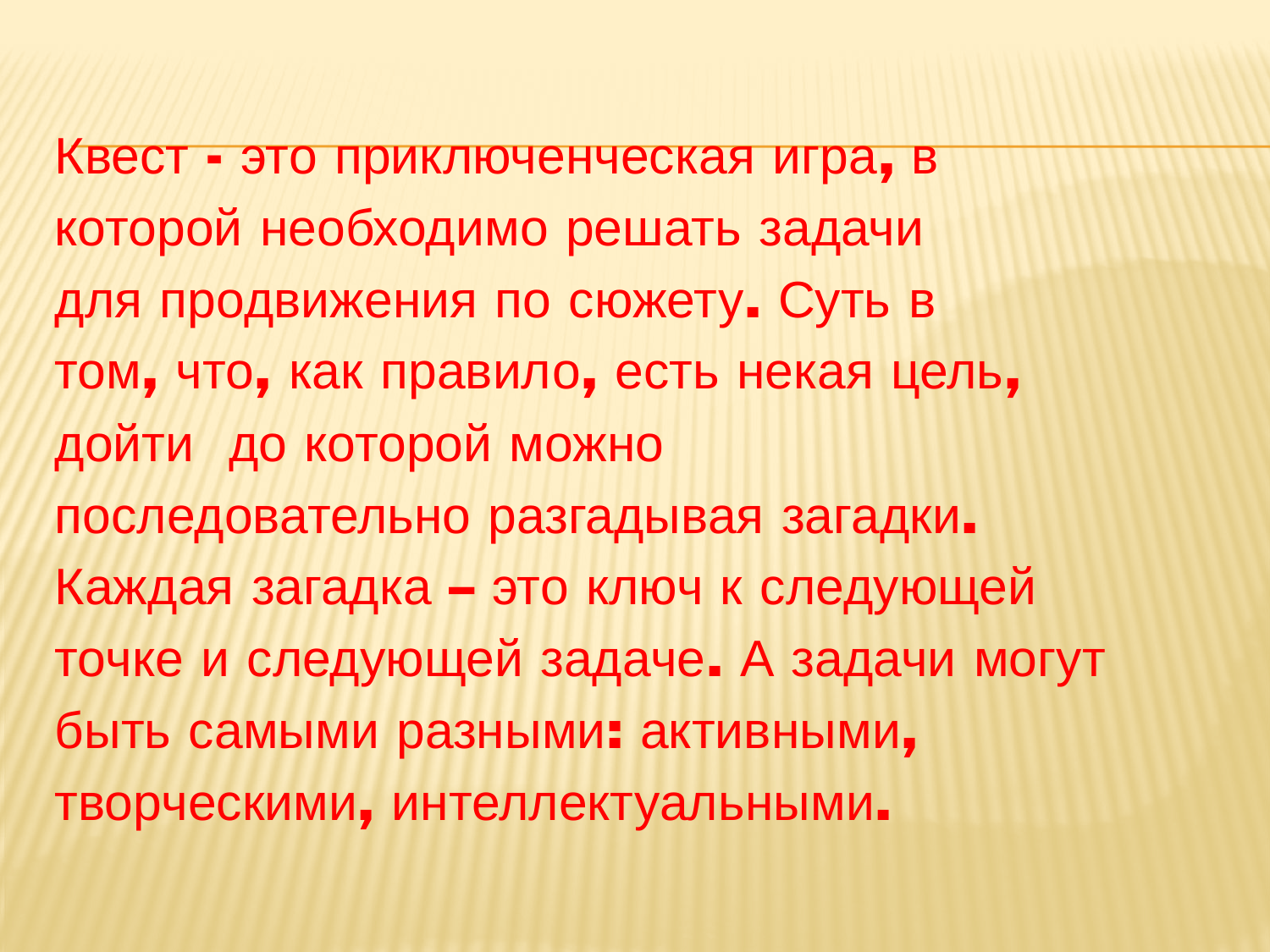

Квест - это приключенческая игра, в
которой необходимо решать задачи
для продвижения по сюжету. Суть в
том, что, как правило, есть некая цель,
дойти  до которой можно
последовательно разгадывая загадки.
Каждая загадка – это ключ к следующей
точке и следующей задаче. А задачи могут
быть самыми разными: активными,
творческими, интеллектуальными.